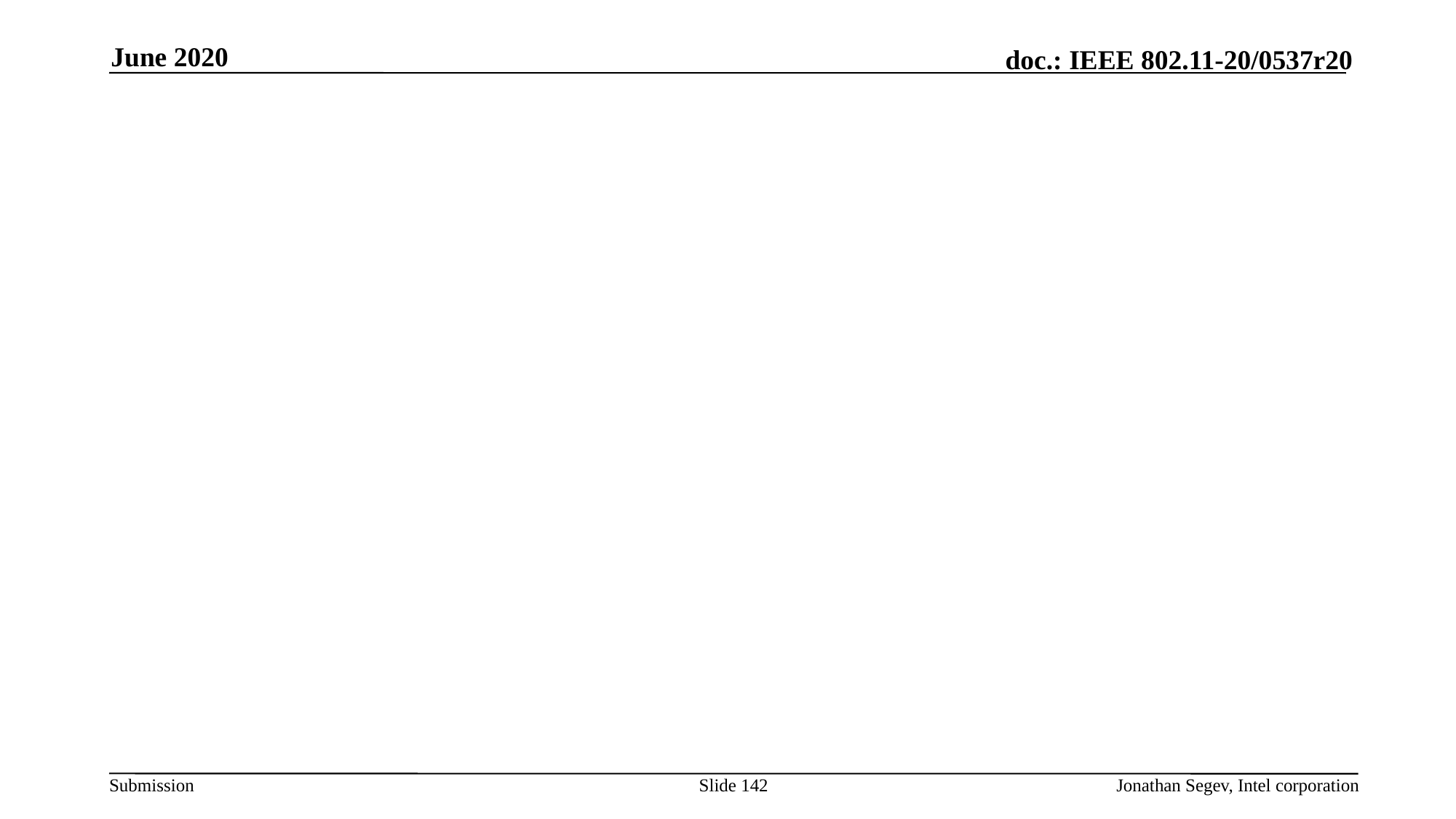

June 2020
#

Slide 142
Jonathan Segev, Intel corporation